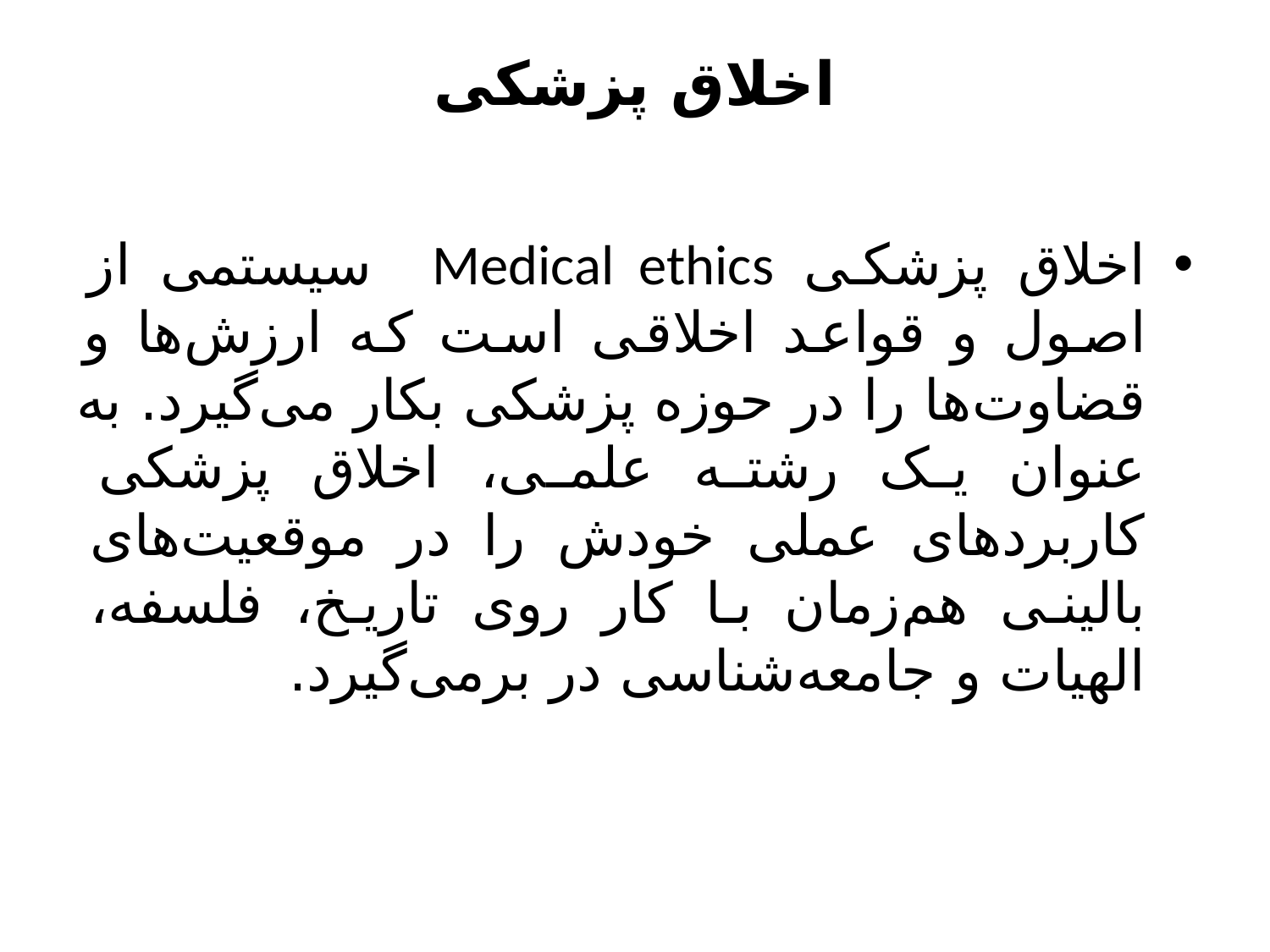

# اخلاق پزشکی
اخلاق پزشکی Medical ethics  سیستمی از اصول و قواعد اخلاقی است که ارزش‌ها و قضاوت‌ها را در حوزه پزشکی بکار می‌گیرد. به عنوان یک رشته علمی، اخلاق پزشکی کاربردهای عملی خودش را در موقعیت‌های بالینی هم‌زمان با کار روی تاریخ، فلسفه، الهیات و جامعه‌شناسی در برمی‌گیرد.